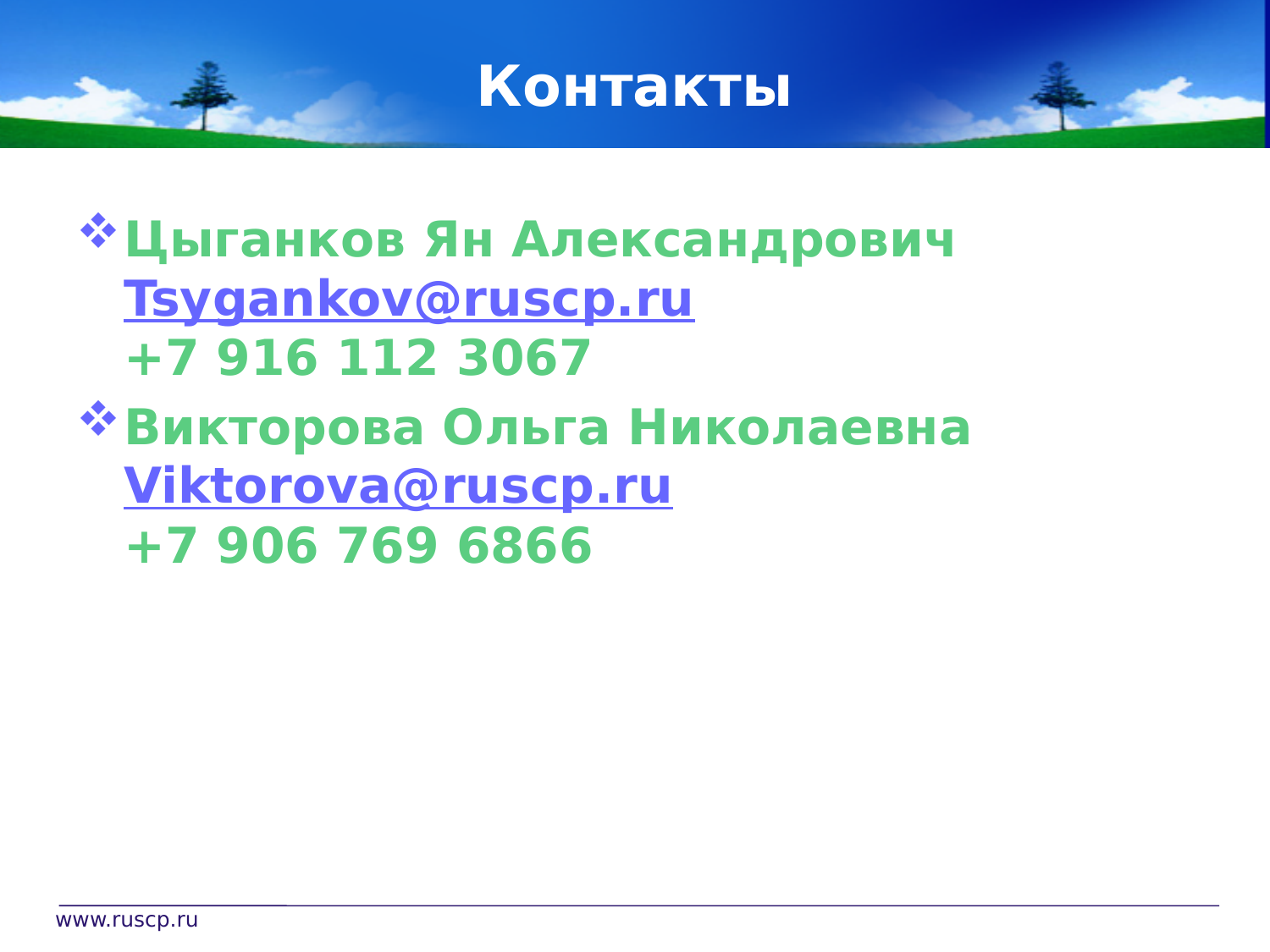

# Контакты
Цыганков Ян Александрович
Tsygankov@ruscp.ru
+7 916 112 3067
Викторова Ольга Николаевна
Viktorova@ruscp.ru
+7 906 769 6866

www.ruscp.ru